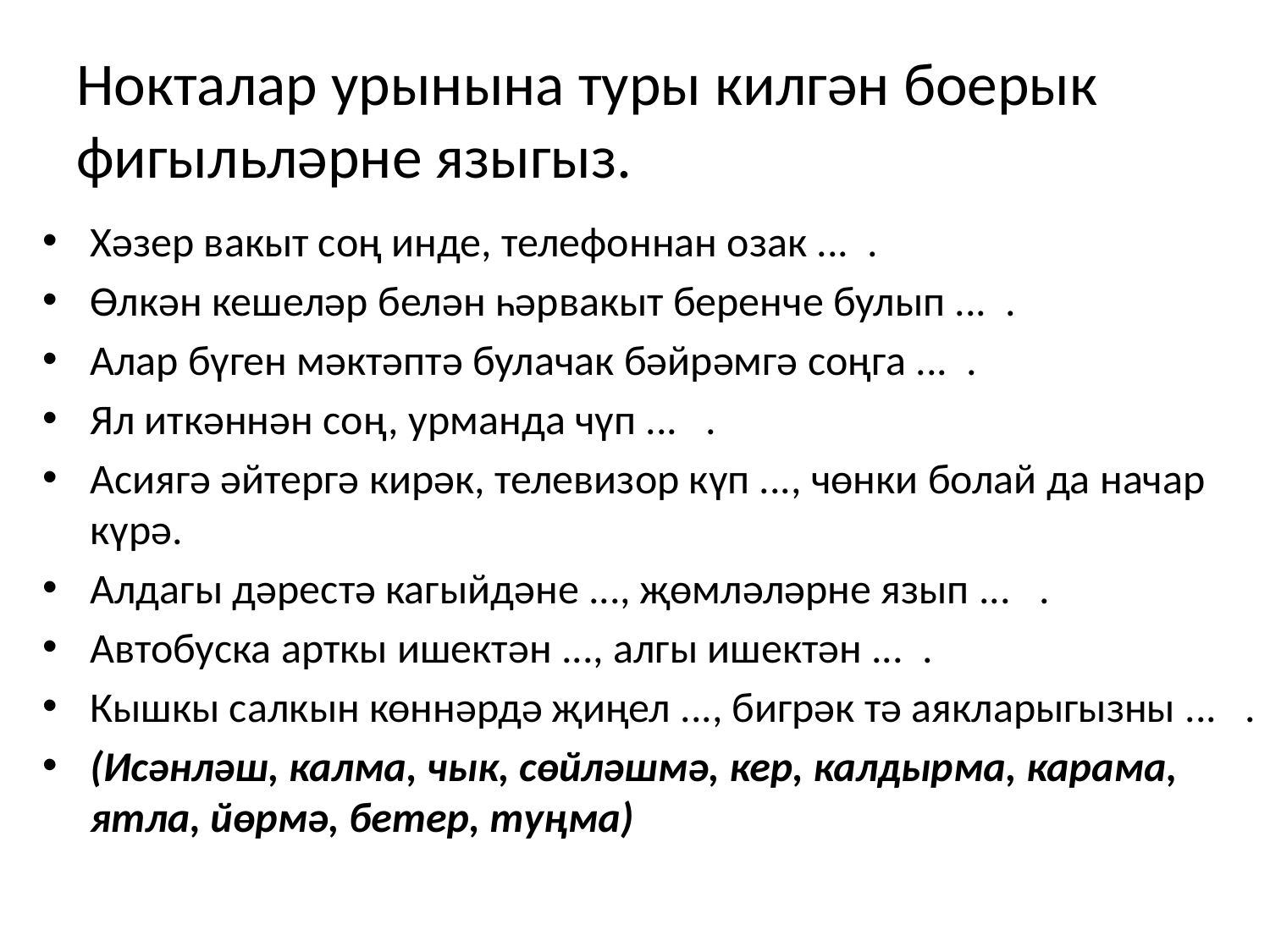

# Нокталар урынына туры килгән боерык фигыльләрне языгыз.
Хәзер вакыт соң инде, телефоннан озак ...  .
Өлкән кешеләр белән һәрвакыт беренче булып ...  .
Алар бүген мәктәптә булачак бәйрәмгә соңга ...  .
Ял иткәннән соң, урманда чүп ...   .
Асиягә әйтергә кирәк, телевизор күп ..., чөнки болай да начар күрә.
Алдагы дәрестә кагыйдәне ..., җөмләләрне язып ...   .
Автобуска арткы ишектән ..., алгы ишектән ...  .
Кышкы салкын көннәрдә җиңел ..., бигрәк тә аякларыгызны ...   .
(Исәнләш, калма, чык, сөйләшмә, кер, калдырма, карама, ятла, йөрмә, бетер, туңма)